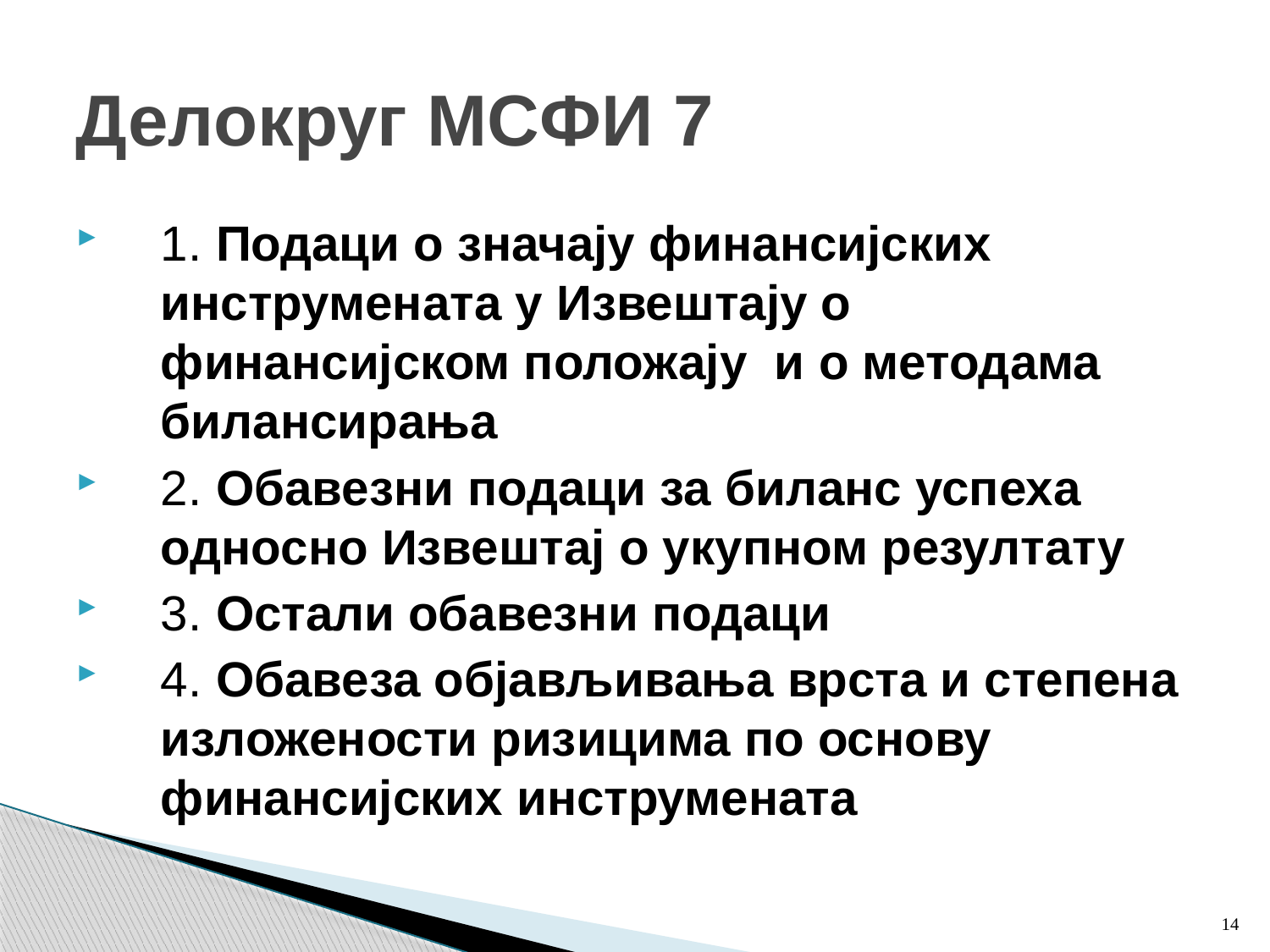

# Делокруг МСФИ 7
1. Подаци о значају финансијских инструмената у Извештају о финансијском положају  и о методама билансирања
2. Обавезни подаци за биланс успеха односно Извештај о укупном резултату
3. Остали обавезни подаци
4. Обавеза објављивања врста и степена изложености ризицима по основу финансијских инструмената
14